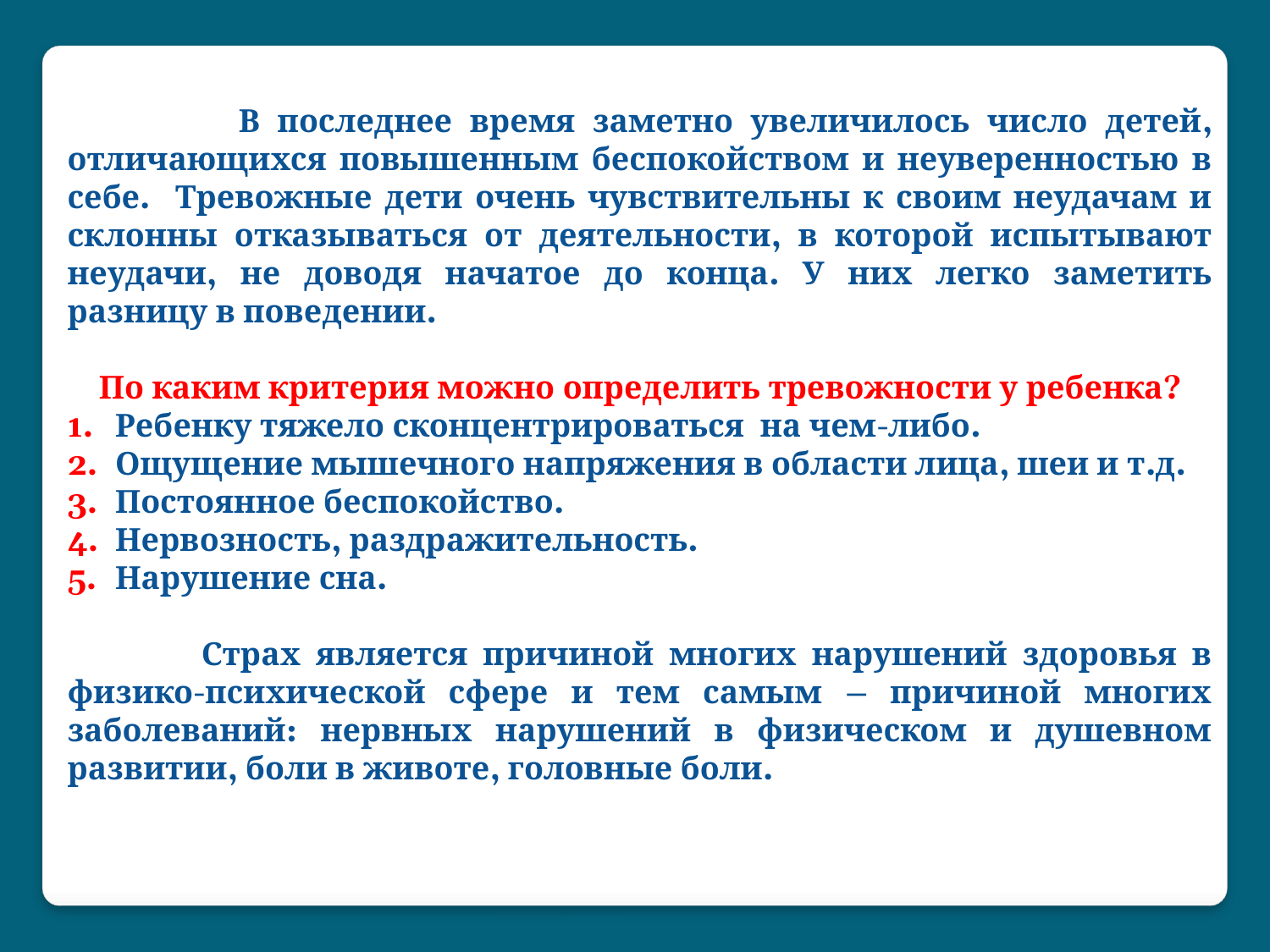

В последнее время заметно увеличилось число детей, отличающихся повышенным беспокойством и неуверенностью в себе.  Тревожные дети очень чувствительны к своим неудачам и склонны отказываться от деятельности, в которой испытывают неудачи, не доводя начатое до конца. У них легко заметить разницу в поведении.

По каким критерия можно определить тревожности у ребенка?
Ребенку тяжело сконцентрироваться  на чем-либо.
Ощущение мышечного напряжения в области лица, шеи и т.д.
Постоянное беспокойство.
Нервозность, раздражительность.
Нарушение сна.

         Страх является причиной многих нарушений здоровья в физико-психической сфере и тем самым – причиной многих заболеваний: нервных нарушений в физическом и душевном развитии, боли в животе, головные боли.